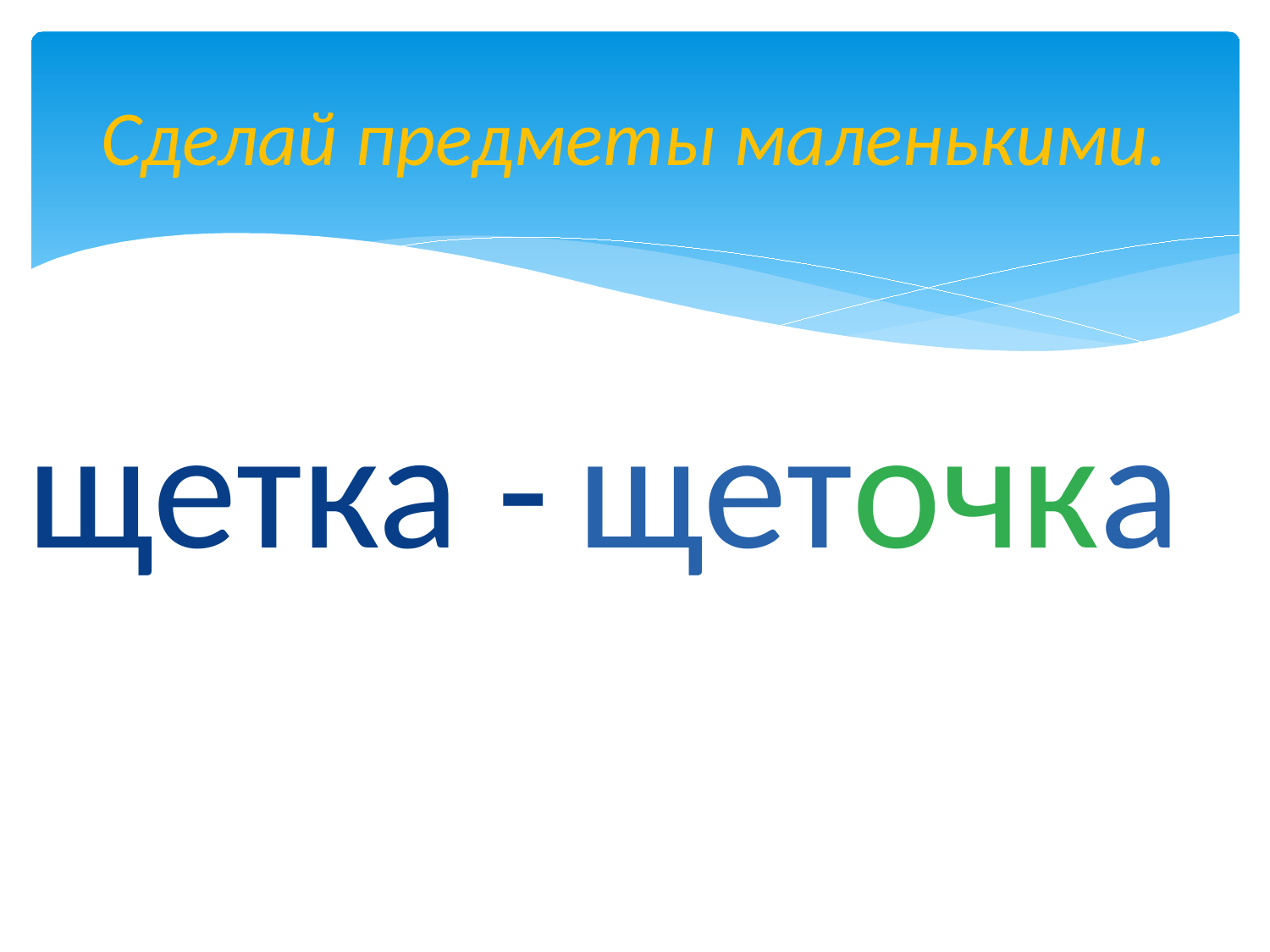

# Сделай предметы маленькими.
щетка -
щеточка